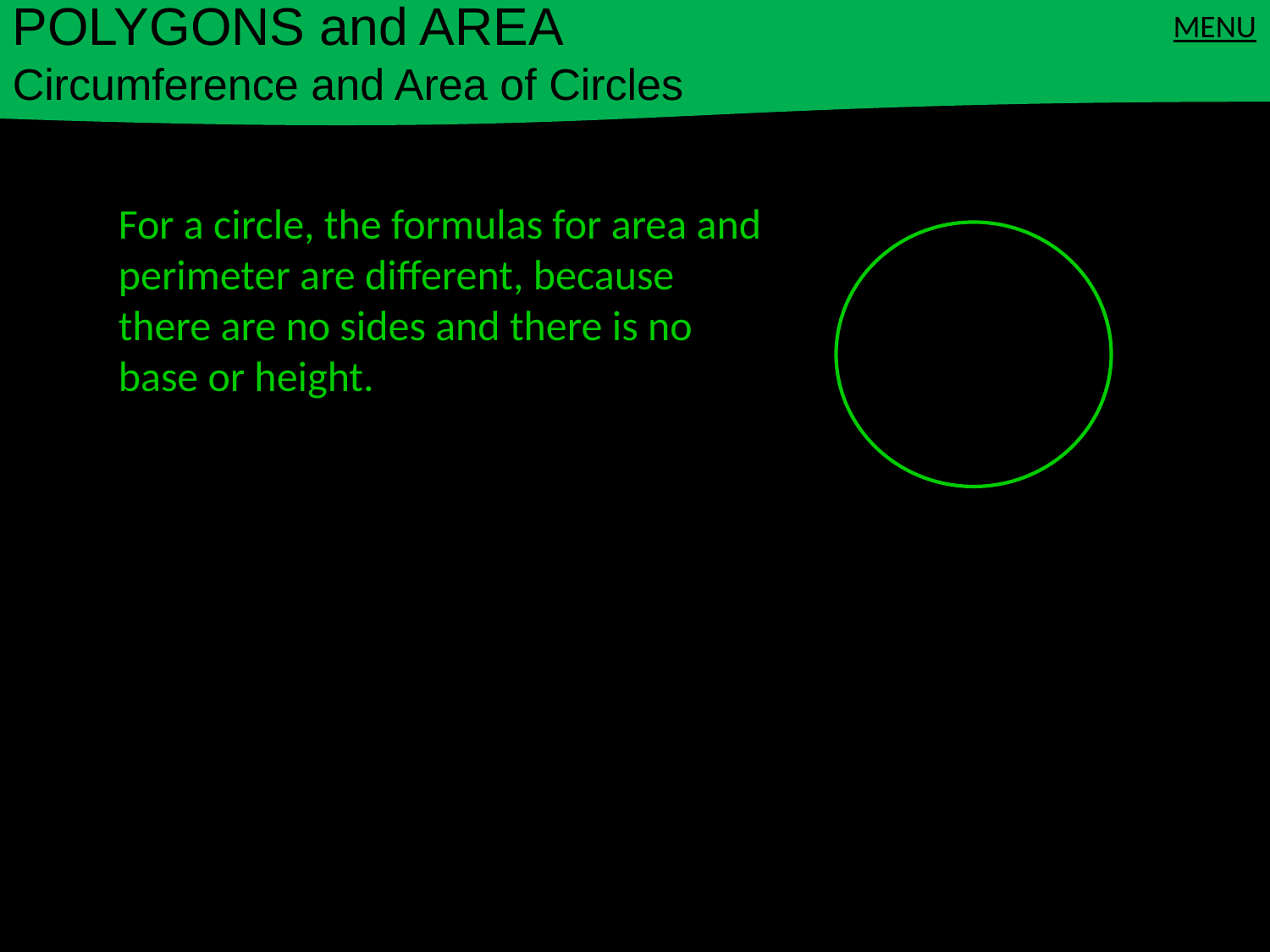

POLYGONS and AREA
Circumference and Area of Circles
MENU
For a circle, the formulas for area and perimeter are different, because there are no sides and there is no base or height.